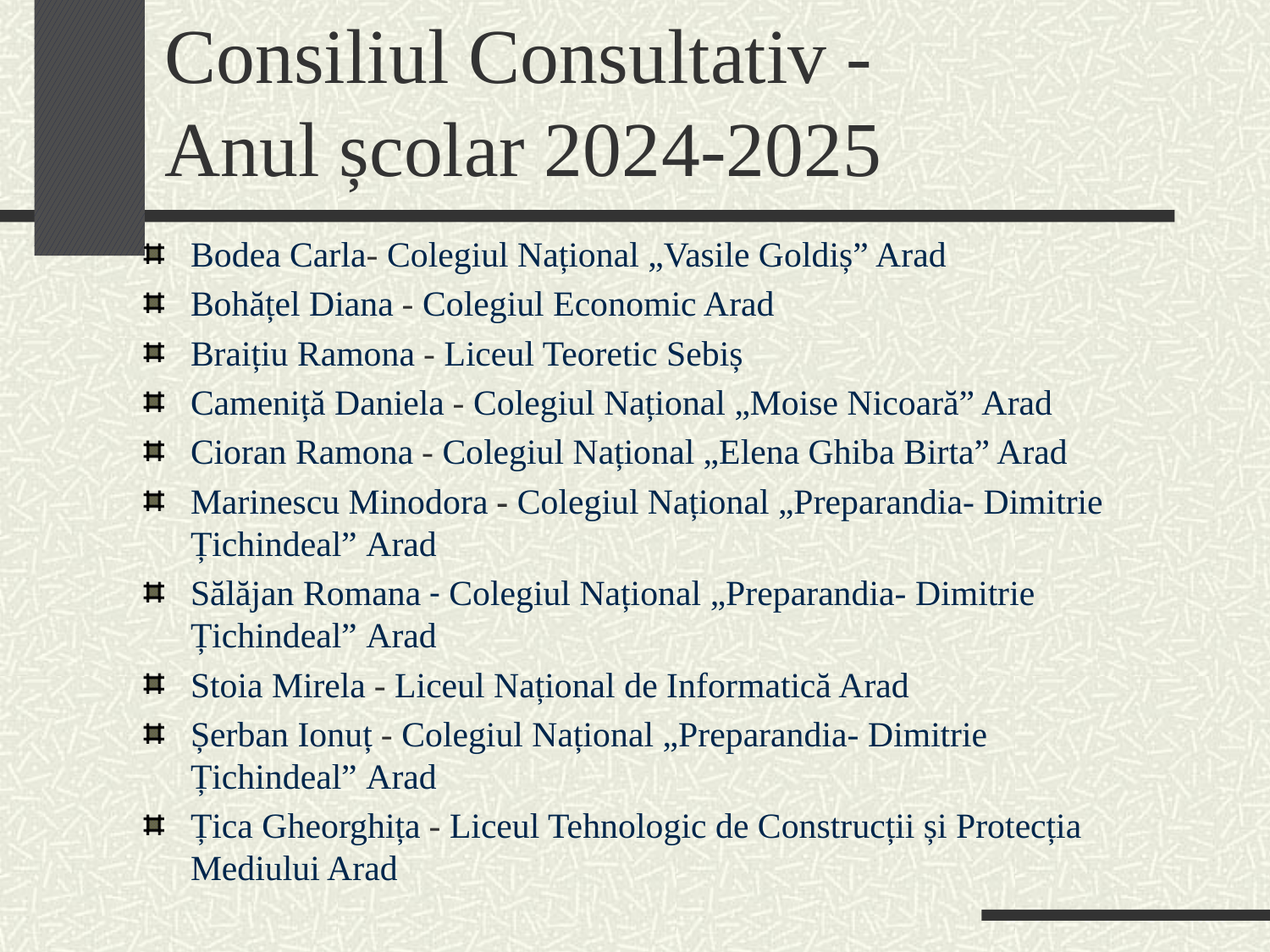

# Consiliul Consultativ - Anul școlar 2024-2025
Bodea Carla- Colegiul Național „Vasile Goldiș” Arad
Bohățel Diana - Colegiul Economic Arad
Braițiu Ramona - Liceul Teoretic Sebiș
Cameniță Daniela - Colegiul Național „Moise Nicoară” Arad
Cioran Ramona - Colegiul Național „Elena Ghiba Birta” Arad
Marinescu Minodora - Colegiul Național „Preparandia- Dimitrie Țichindeal” Arad
Sălăjan Romana - Colegiul Național „Preparandia- Dimitrie Țichindeal” Arad
Stoia Mirela - Liceul Național de Informatică Arad
Șerban Ionuț - Colegiul Național „Preparandia- Dimitrie Țichindeal” Arad
Țica Gheorghița - Liceul Tehnologic de Construcții și Protecția Mediului Arad